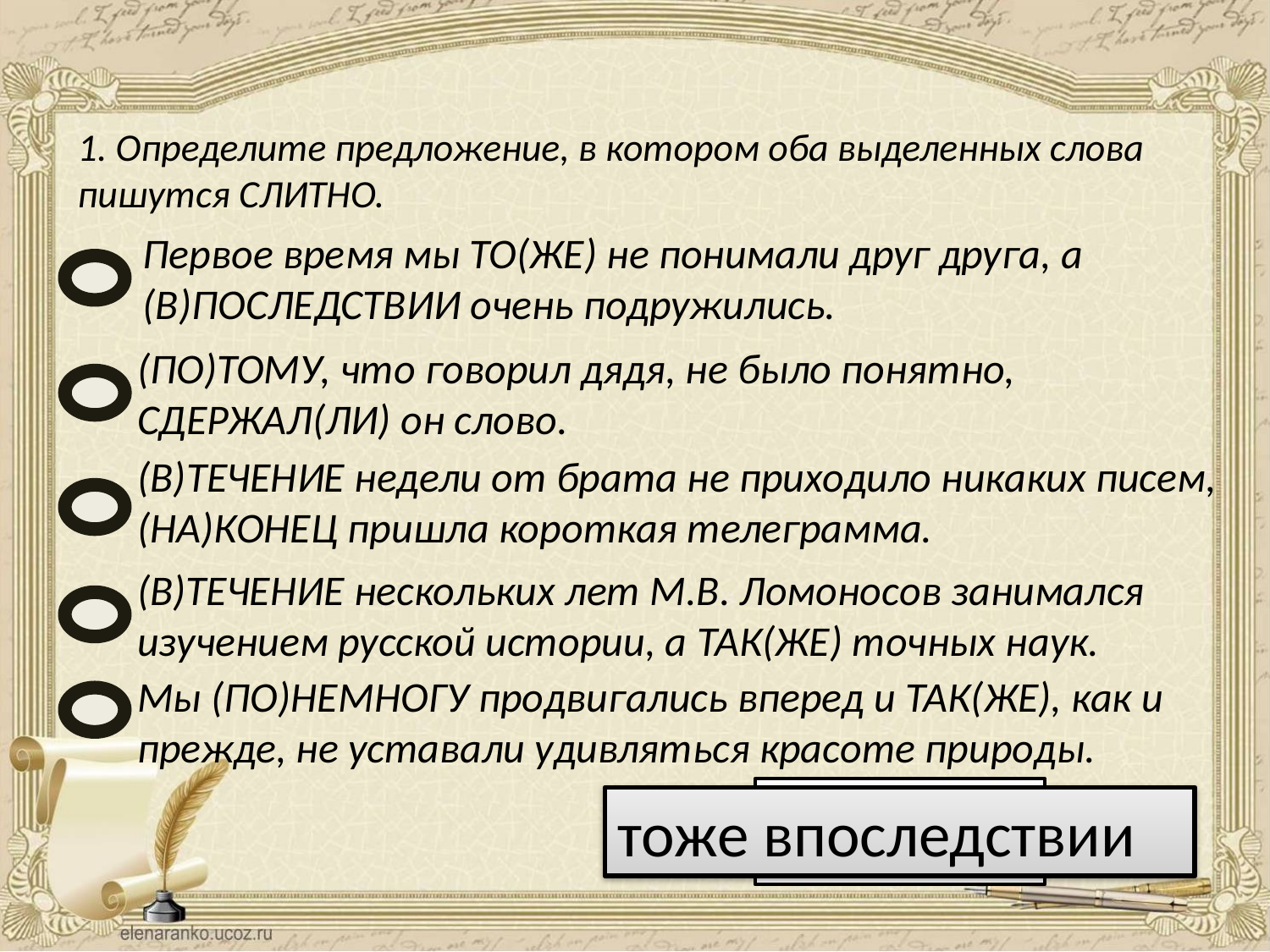

1. Определите предложение, в котором оба выделенных слова пишутся СЛИТНО.
Первое время мы ТО(ЖЕ) не понимали друг друга, а (В)ПОСЛЕДСТВИИ очень подружились.

(ПО)ТОМУ, что говорил дядя, не было понятно, СДЕРЖАЛ(ЛИ) он слово.

(В)ТЕЧЕНИЕ недели от брата не приходило никаких писем, (НА)КОНЕЦ пришла короткая телеграмма.

(В)ТЕЧЕНИЕ нескольких лет М.В. Ломоносов занимался изучением русской истории, а ТАК(ЖЕ) точных наук.

Мы (ПО)НЕМНОГУ продвигались вперед и ТАК(ЖЕ), как и прежде, не уставали удивляться красоте природы.

Ответ
тоже впоследствии